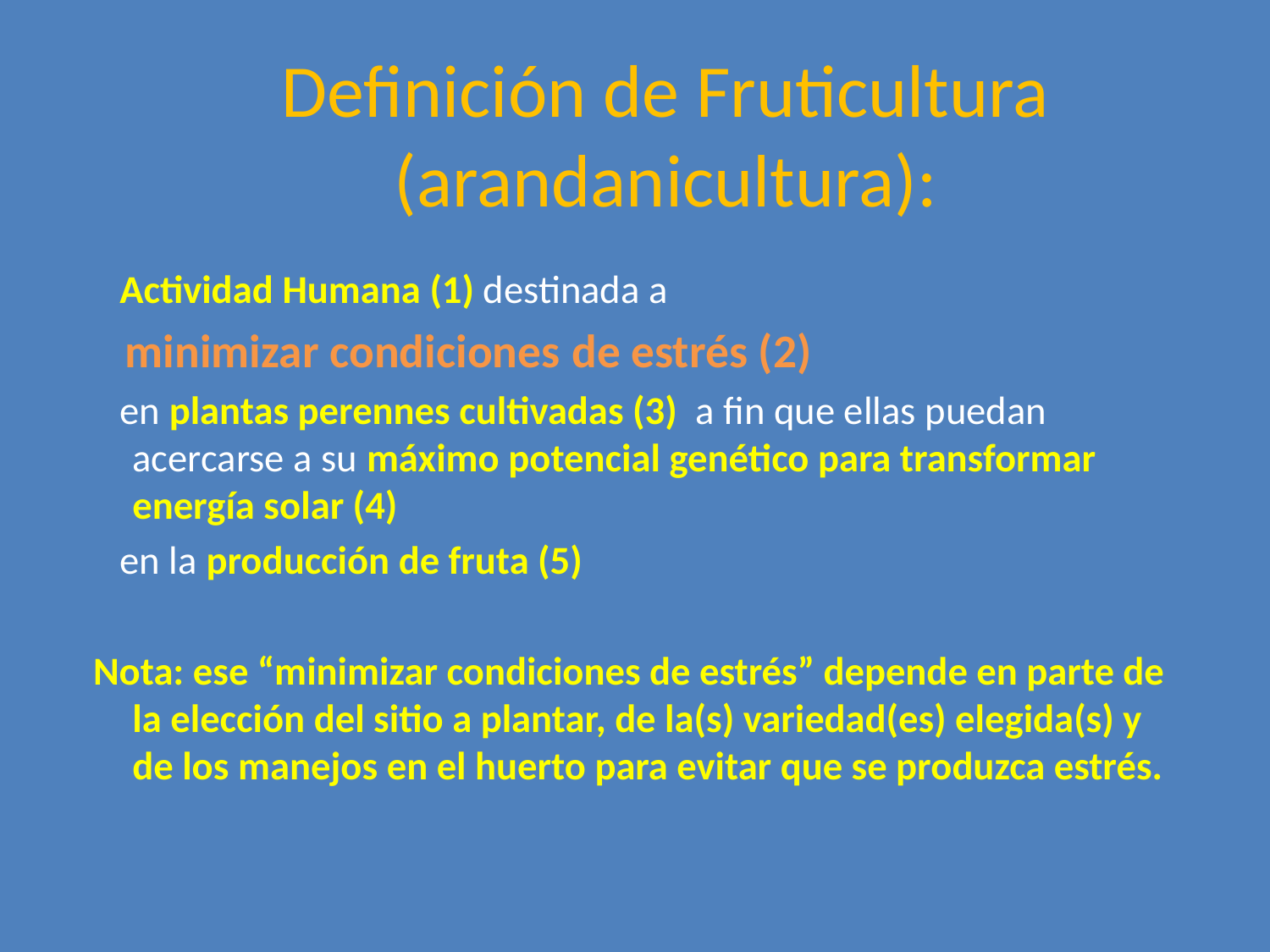

# Definición de Fruticultura (arandanicultura):
   Actividad Humana (1) destinada a
   minimizar condiciones de estrés (2)
   en plantas perennes cultivadas (3)  a fin que ellas puedan acercarse a su máximo potencial genético para transformar energía solar (4)
   en la producción de fruta (5)

Nota: ese “minimizar condiciones de estrés” depende en parte de la elección del sitio a plantar, de la(s) variedad(es) elegida(s) y de los manejos en el huerto para evitar que se produzca estrés.